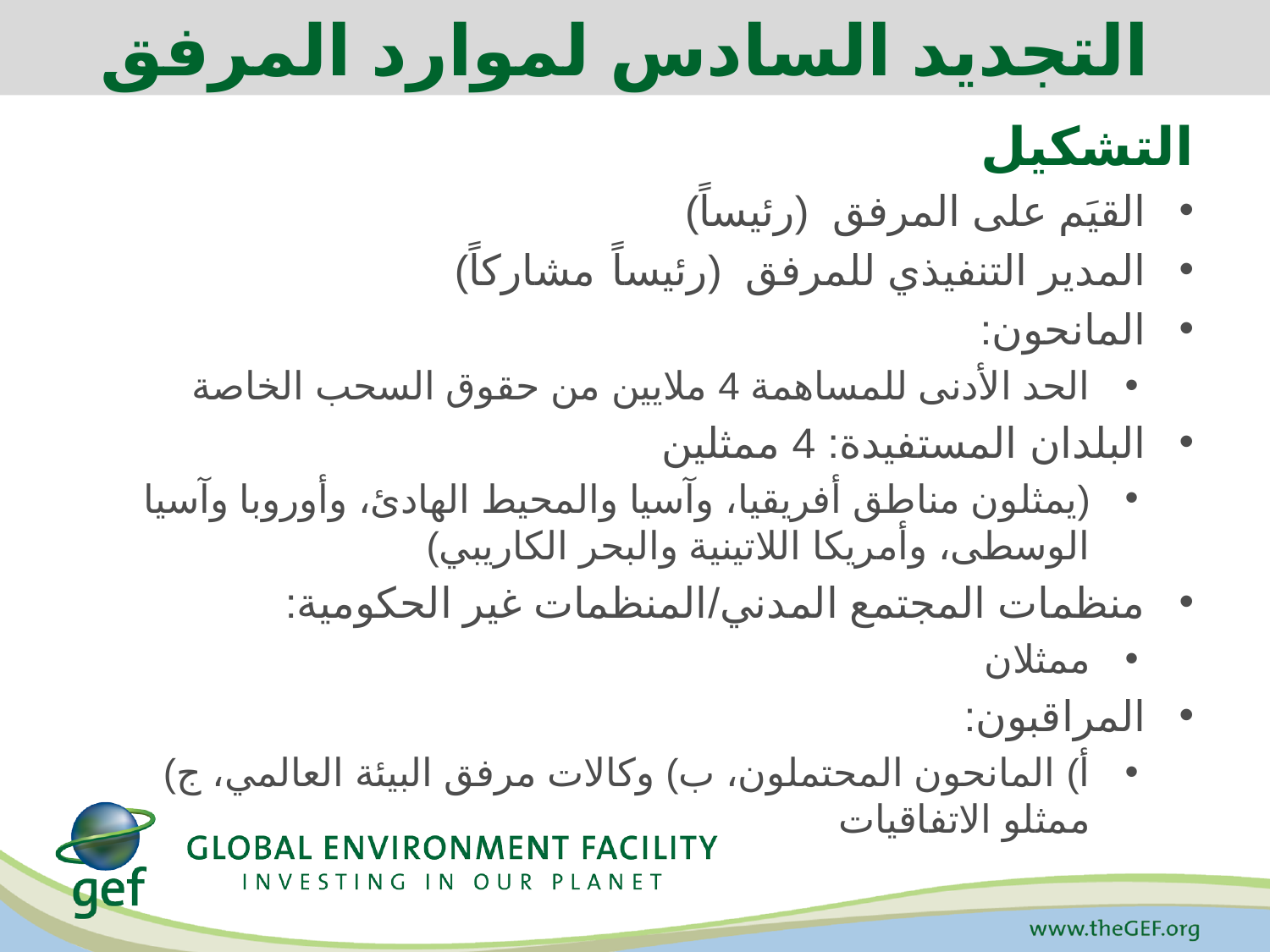

التجديد السادس لموارد المرفق
التشكيل
القيَم على المرفق  (رئيساً)
المدير التنفيذي للمرفق  (رئيساً مشاركاً)
المانحون:
الحد الأدنى للمساهمة 4 ملايين من حقوق السحب الخاصة
البلدان المستفيدة: 4 ممثلين
(يمثلون مناطق أفريقيا، وآسيا والمحيط الهادئ، وأوروبا وآسيا الوسطى، وأمريكا اللاتينية والبحر الكاريبي)
منظمات المجتمع المدني/المنظمات غير الحكومية:
ممثلان
المراقبون:
أ) المانحون المحتملون، ب) وكالات مرفق البيئة العالمي، ج) ممثلو الاتفاقيات